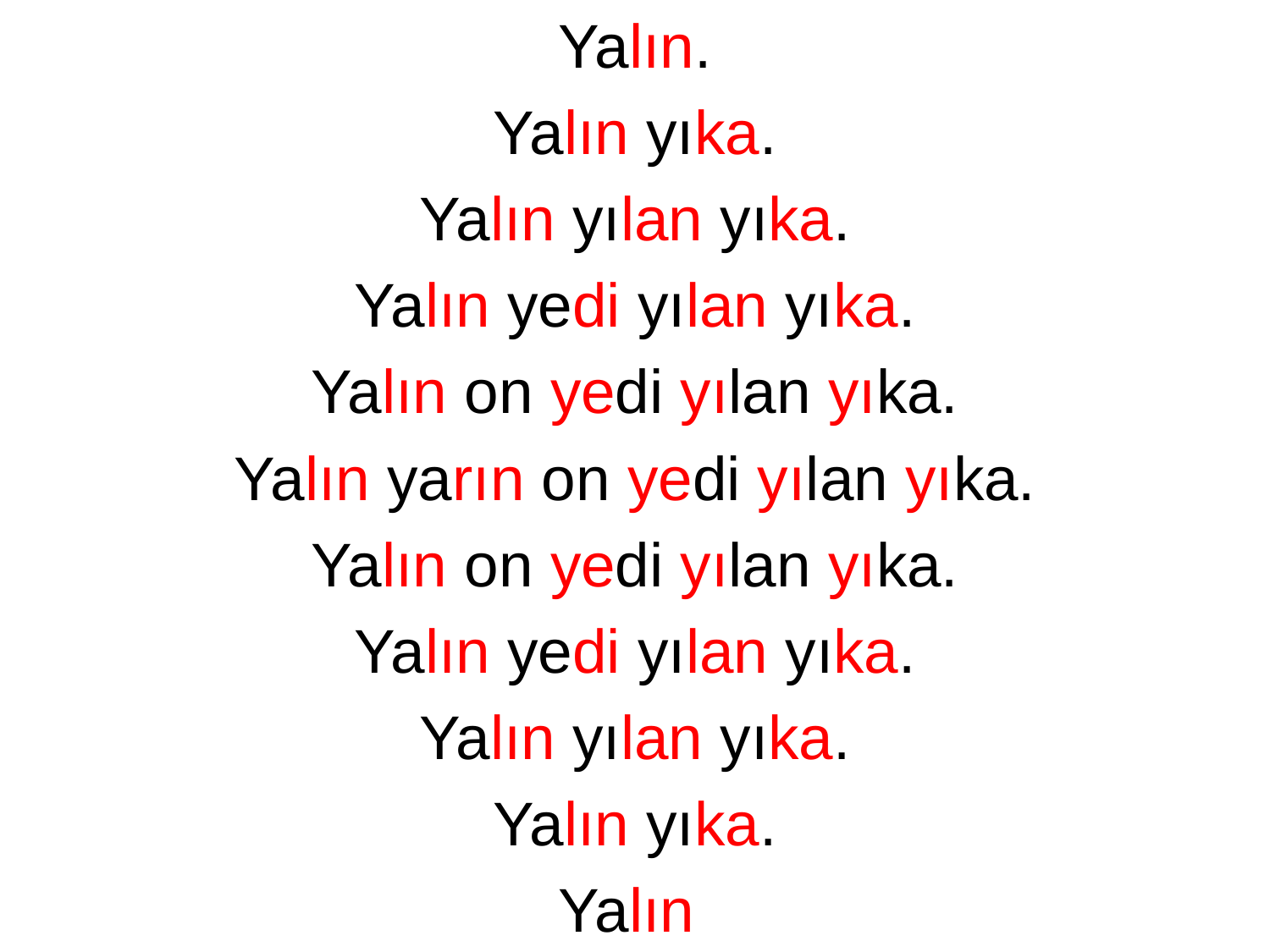

Yalın.
Yalın yıka.
Yalın yılan yıka.
Yalın yedi yılan yıka.
Yalın on yedi yılan yıka.
Yalın yarın on yedi yılan yıka.
Yalın on yedi yılan yıka.
Yalın yedi yılan yıka.
Yalın yılan yıka.
Yalın yıka.
Yalın